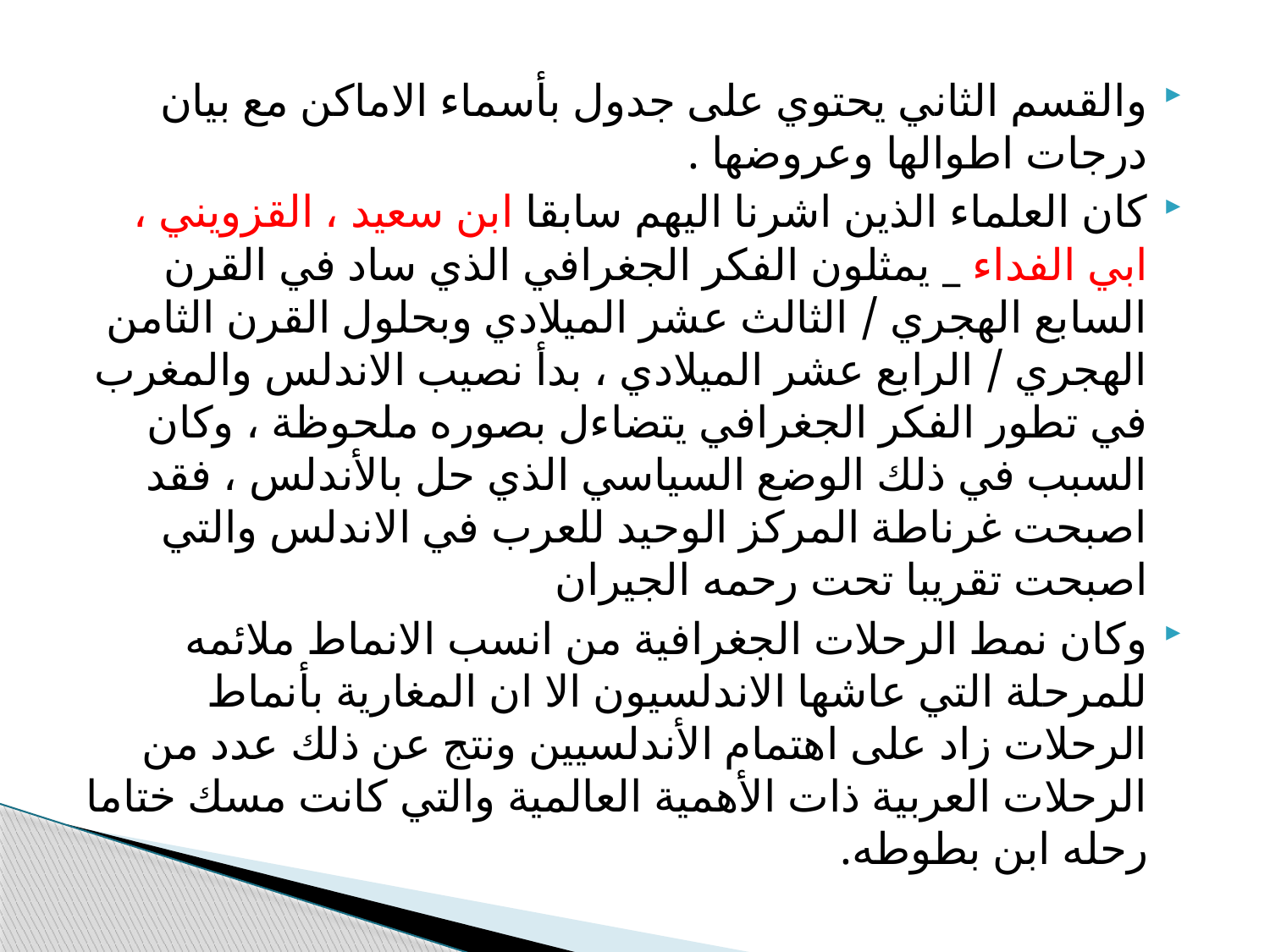

والقسم الثاني يحتوي على جدول بأسماء الاماكن مع بيان درجات اطوالها وعروضها .
كان العلماء الذين اشرنا اليهم سابقا ابن سعيد ، القزويني ، ابي الفداء _ يمثلون الفكر الجغرافي الذي ساد في القرن السابع الهجري / الثالث عشر الميلادي وبحلول القرن الثامن الهجري / الرابع عشر الميلادي ، بدأ نصيب الاندلس والمغرب في تطور الفكر الجغرافي يتضاءل بصوره ملحوظة ، وكان السبب في ذلك الوضع السياسي الذي حل بالأندلس ، فقد اصبحت غرناطة المركز الوحيد للعرب في الاندلس والتي اصبحت تقريبا تحت رحمه الجيران
وكان نمط الرحلات الجغرافية من انسب الانماط ملائمه للمرحلة التي عاشها الاندلسيون الا ان المغارية بأنماط الرحلات زاد على اهتمام الأندلسيين ونتج عن ذلك عدد من الرحلات العربية ذات الأهمية العالمية والتي كانت مسك ختاما رحله ابن بطوطه.